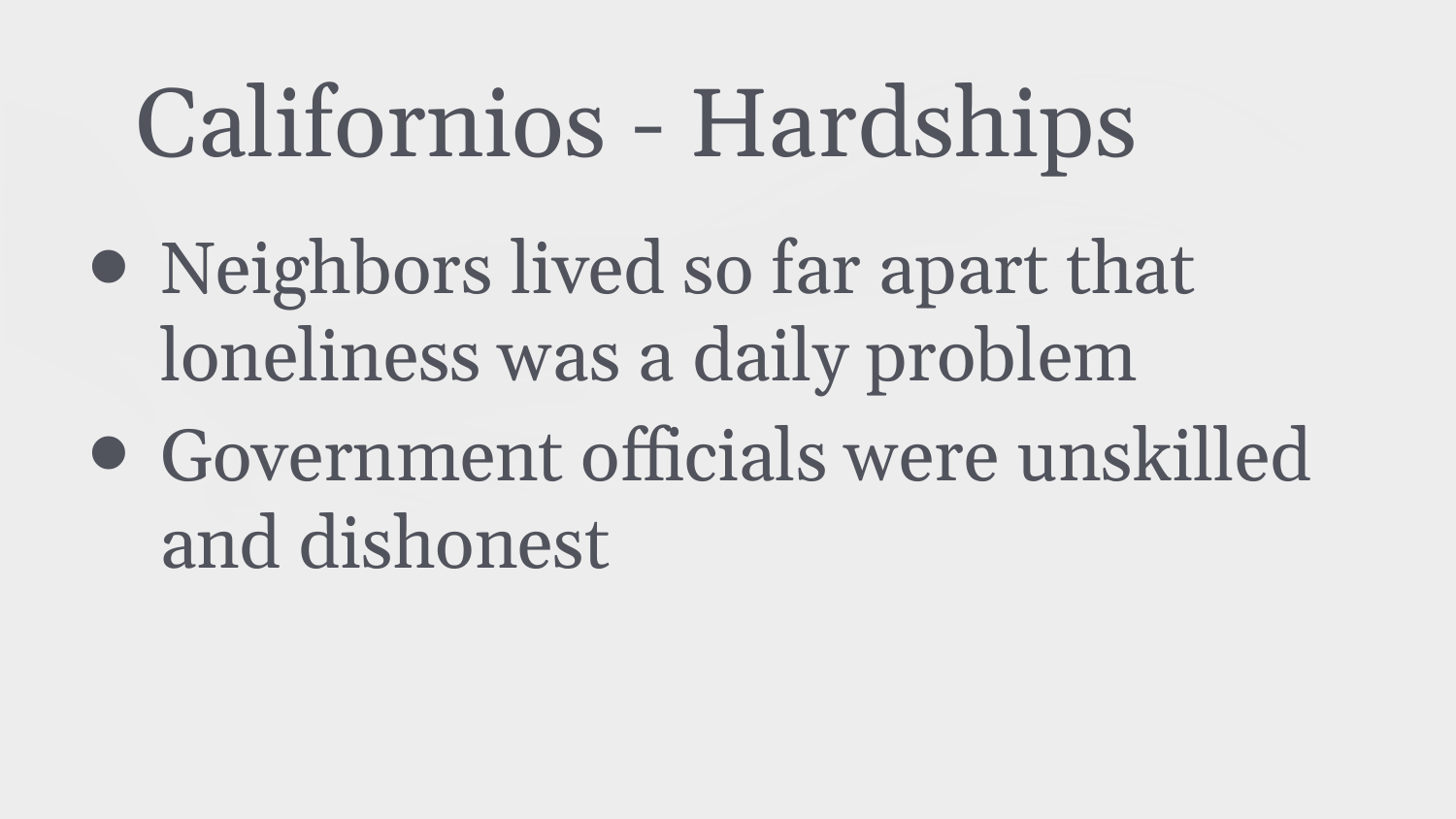

# Californios - Hardships
Neighbors lived so far apart that loneliness was a daily problem
Government officials were unskilled and dishonest